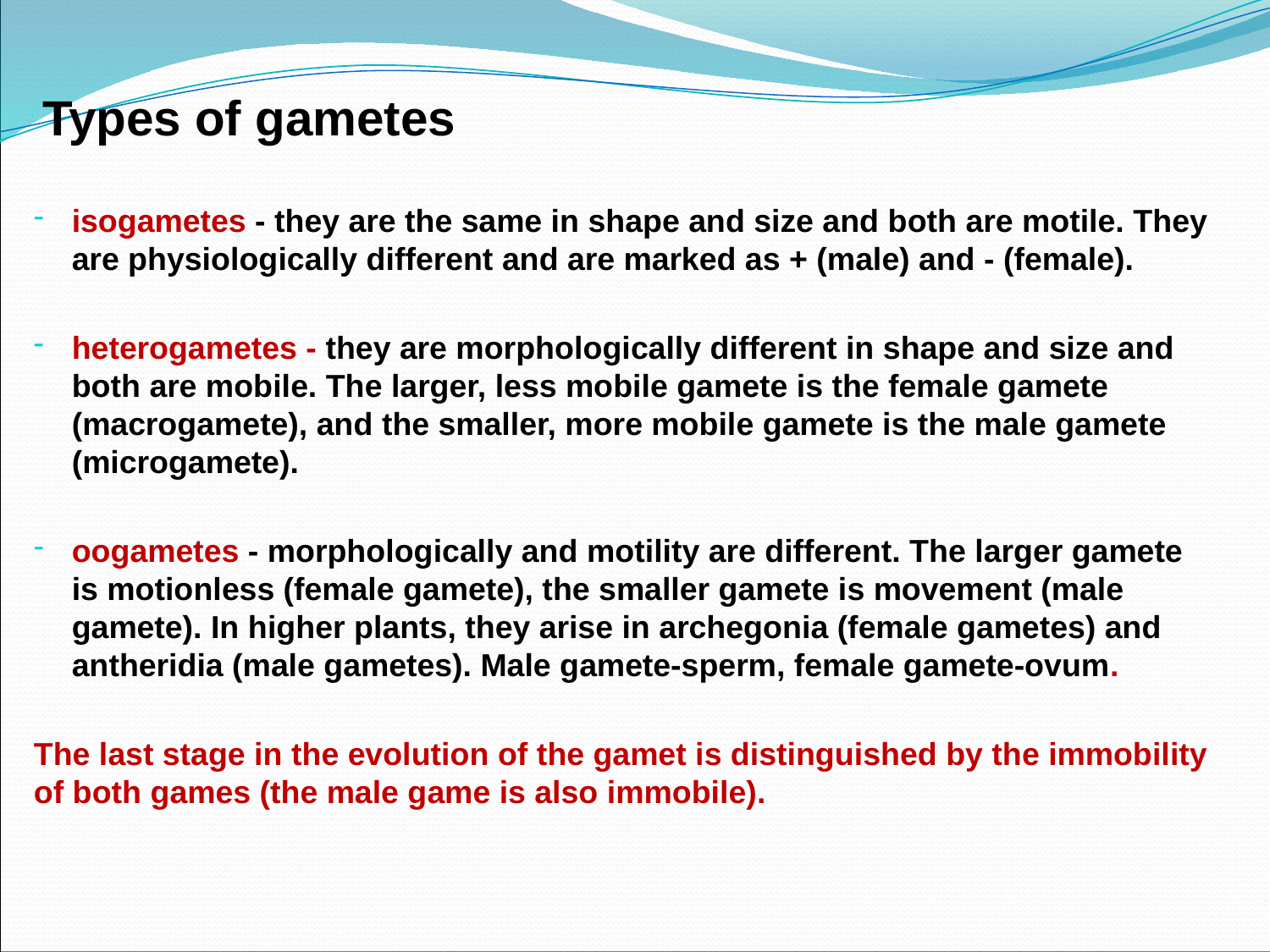

# Types of gametes
isogametes - they are the same in shape and size and both are motile. They are physiologically different and are marked as + (male) and - (female).

heterogametes - they are morphologically different in shape and size and both are mobile. The larger, less mobile gamete is the female gamete (macrogamete), and the smaller, more mobile gamete is the male gamete (microgamete).

oogametes - morphologically and motility are different. The larger gamete is motionless (female gamete), the smaller gamete is movement (male gamete). In higher plants, they arise in archegonia (female gametes) and antheridia (male gametes). Male gamete-sperm, female gamete-ovum.

The last stage in the evolution of the gamet is distinguished by the immobility of both games (the male game is also immobile).